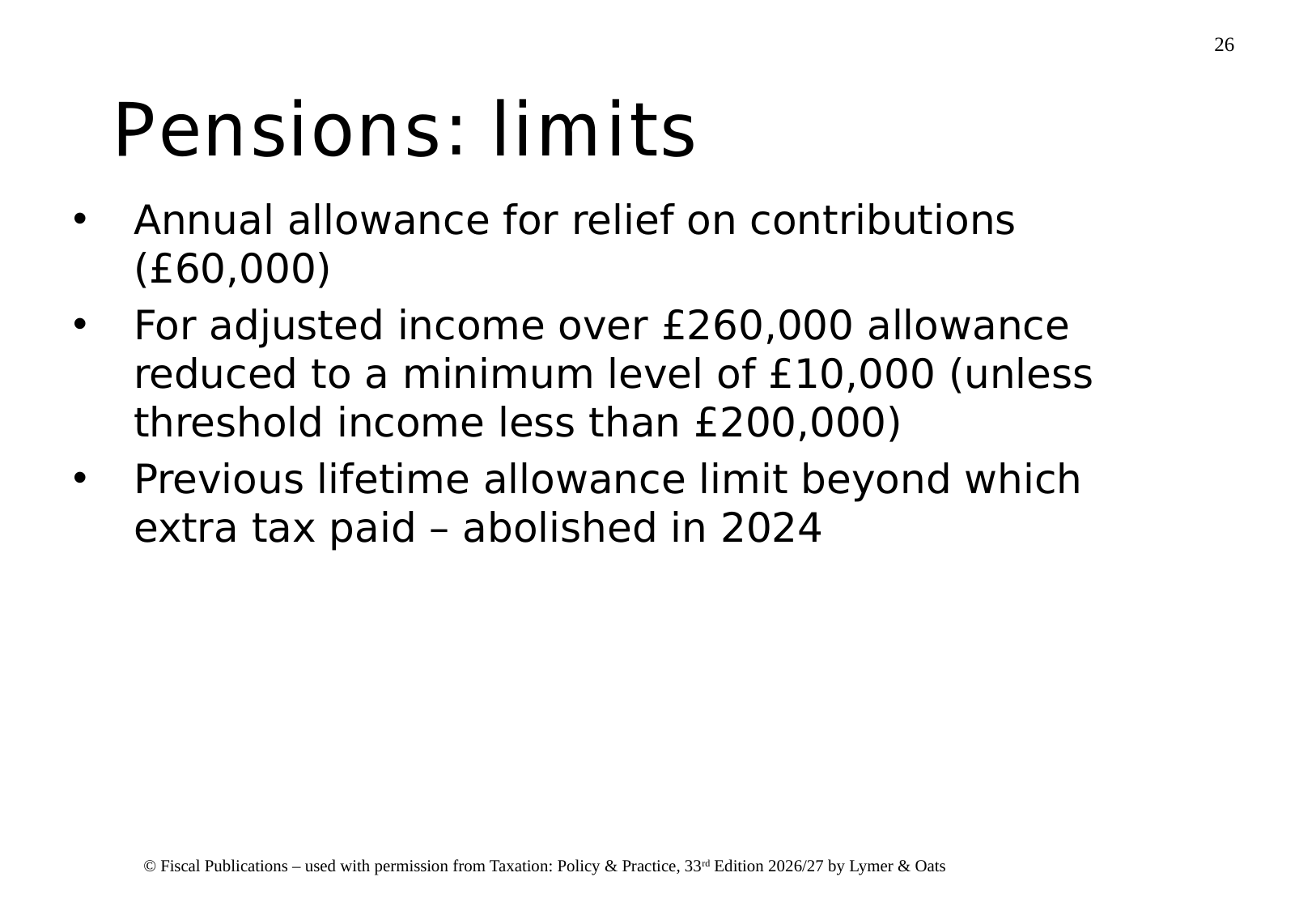

# Pensions: limits
Annual allowance for relief on contributions (£60,000)
For adjusted income over £260,000 allowance reduced to a minimum level of £10,000 (unless threshold income less than £200,000)
Previous lifetime allowance limit beyond which extra tax paid – abolished in 2024